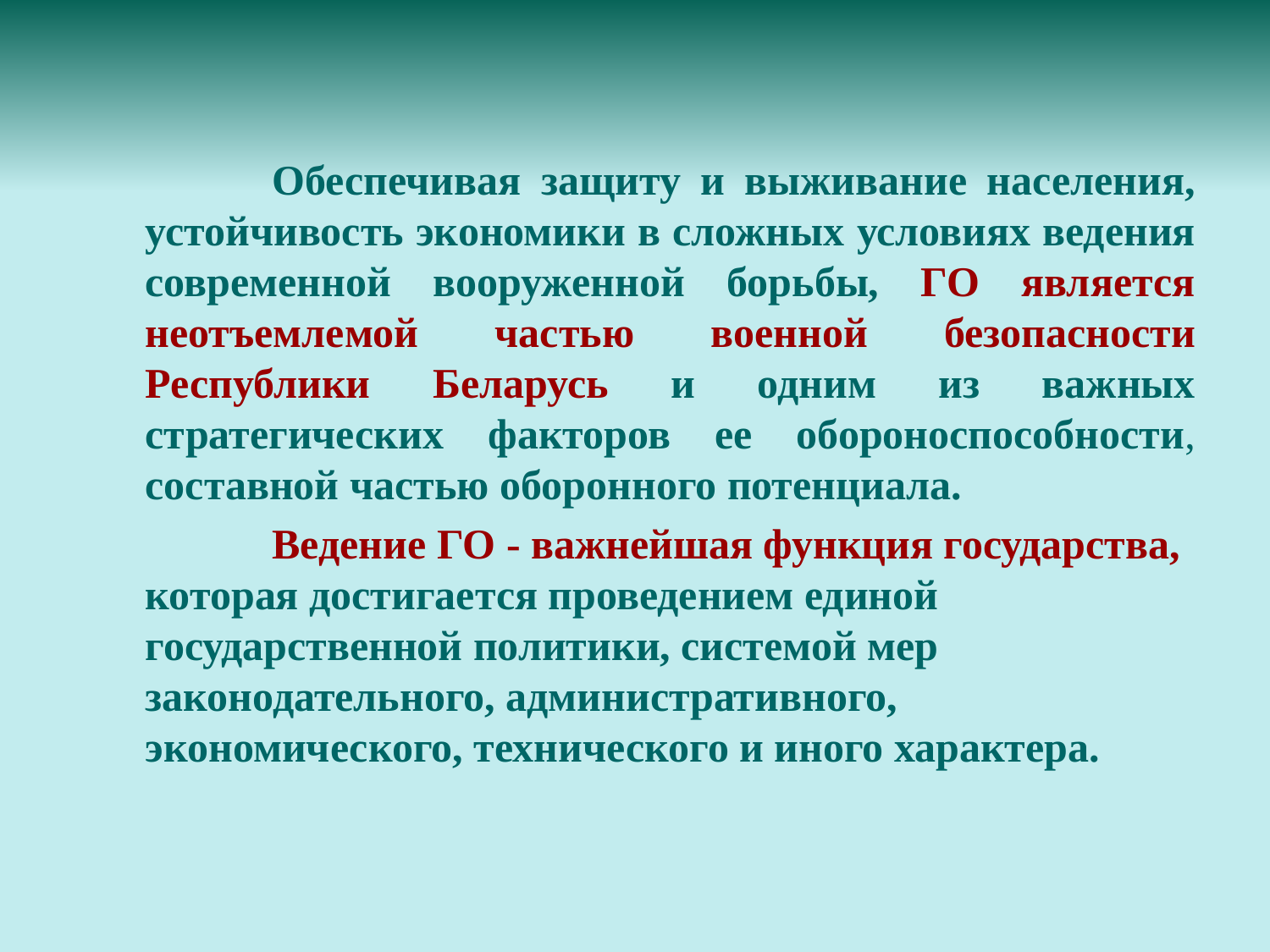

Обеспечивая защиту и выживание населения, устойчивость экономики в сложных условиях ведения современной вооруженной борьбы, ГО является неотъемлемой частью военной безопасности Республики Беларусь и одним из важных стратегических факторов ее обороноспособности, составной частью оборонного потенциала.
		Ведение ГО - важнейшая функция государства, которая достигается проведением единой государственной политики, системой мер законодательного, административного, экономического, технического и иного характера.